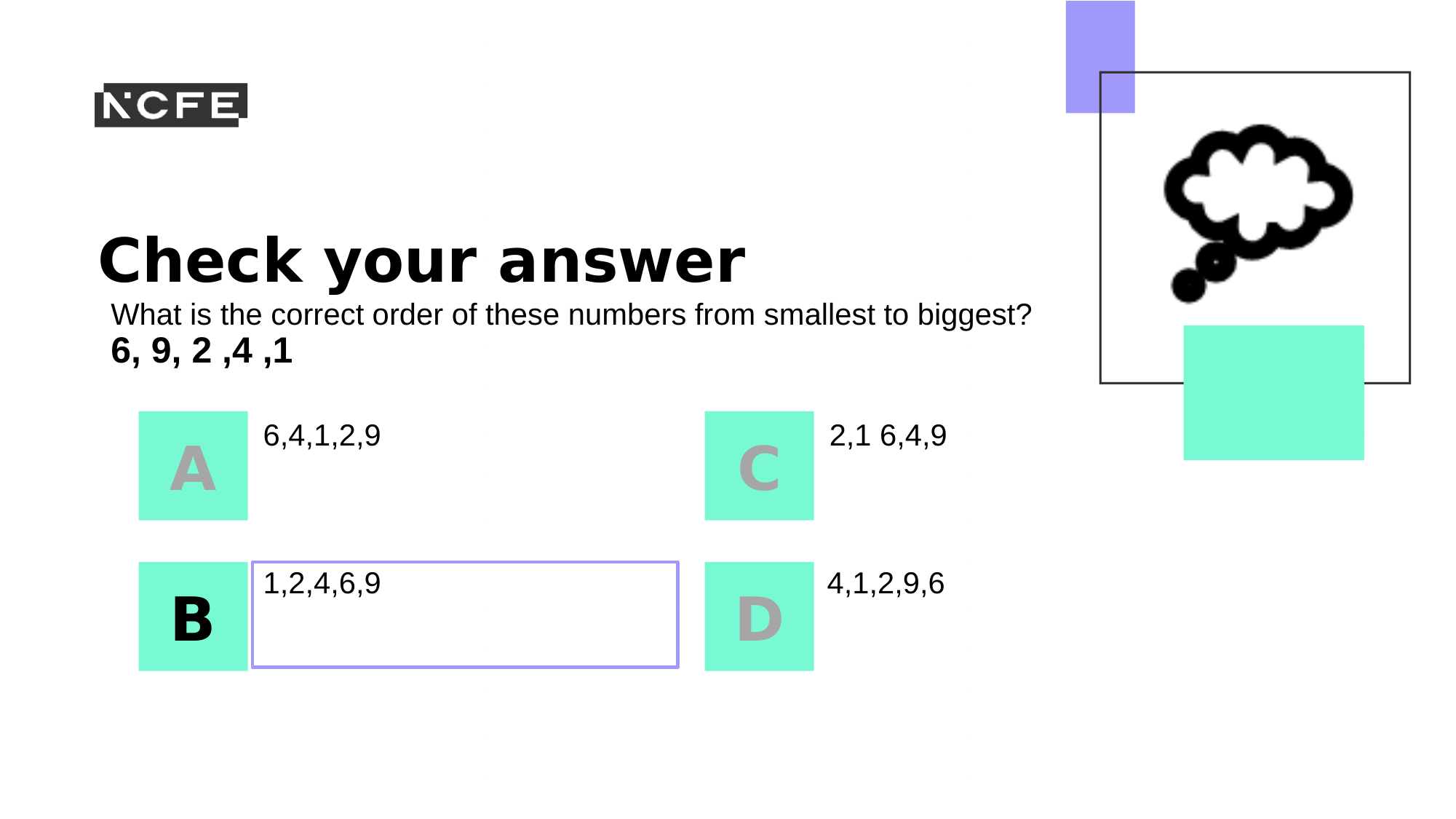

What is the correct order of these numbers from smallest to biggest?   6, 9, 2 ,4 ,1
6,4,1,2,9

2,1 6,4,9

1,2,4,6,9

4,1,2,9,6